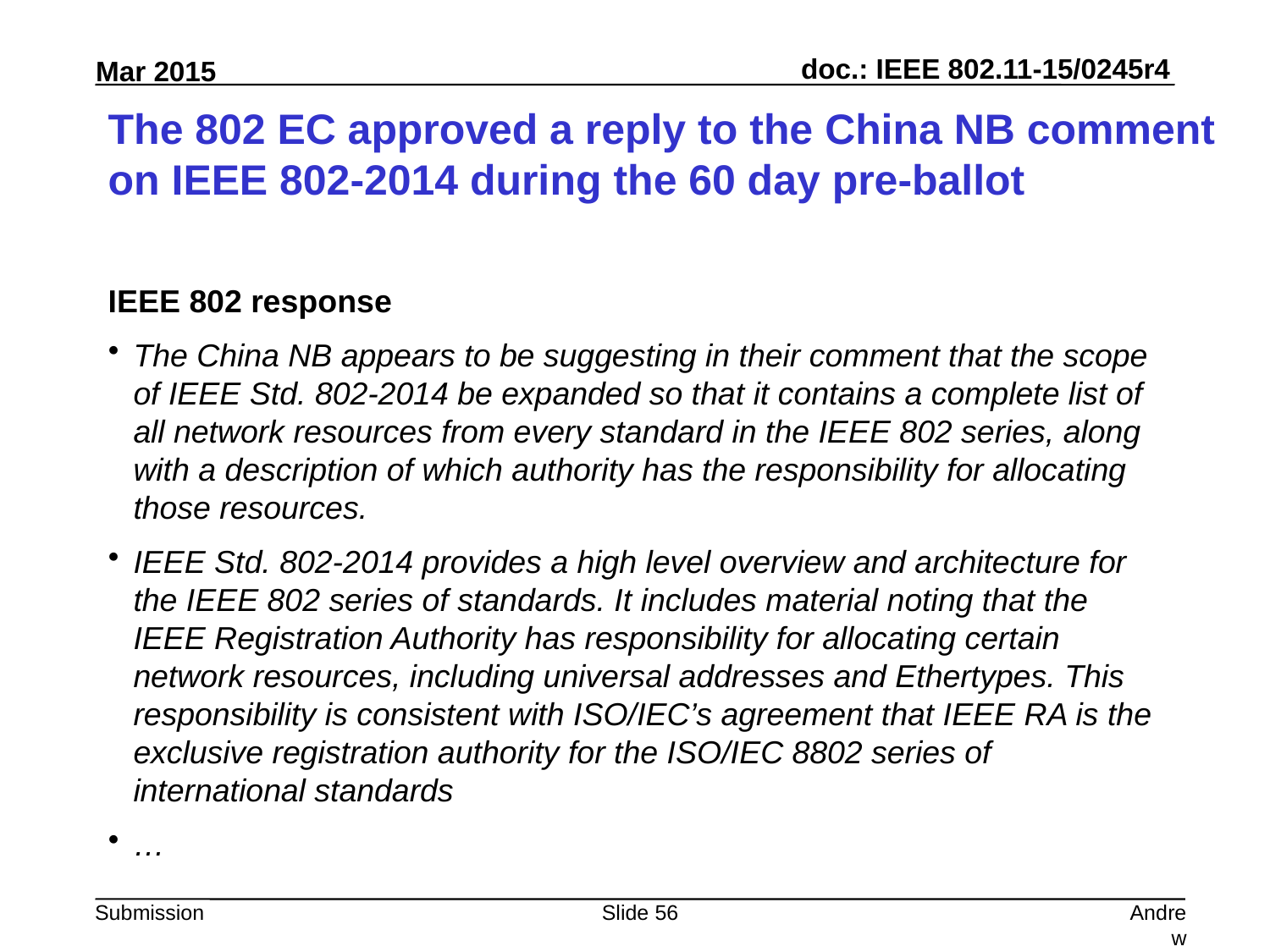

# The 802 EC approved a reply to the China NB comment on IEEE 802-2014 during the 60 day pre-ballot
IEEE 802 response
The China NB appears to be suggesting in their comment that the scope of IEEE Std. 802-2014 be expanded so that it contains a complete list of all network resources from every standard in the IEEE 802 series, along with a description of which authority has the responsibility for allocating those resources.
IEEE Std. 802-2014 provides a high level overview and architecture for the IEEE 802 series of standards. It includes material noting that the IEEE Registration Authority has responsibility for allocating certain network resources, including universal addresses and Ethertypes. This responsibility is consistent with ISO/IEC’s agreement that IEEE RA is the exclusive registration authority for the ISO/IEC 8802 series of international standards
…
Slide 56
Andrew Myles, Cisco